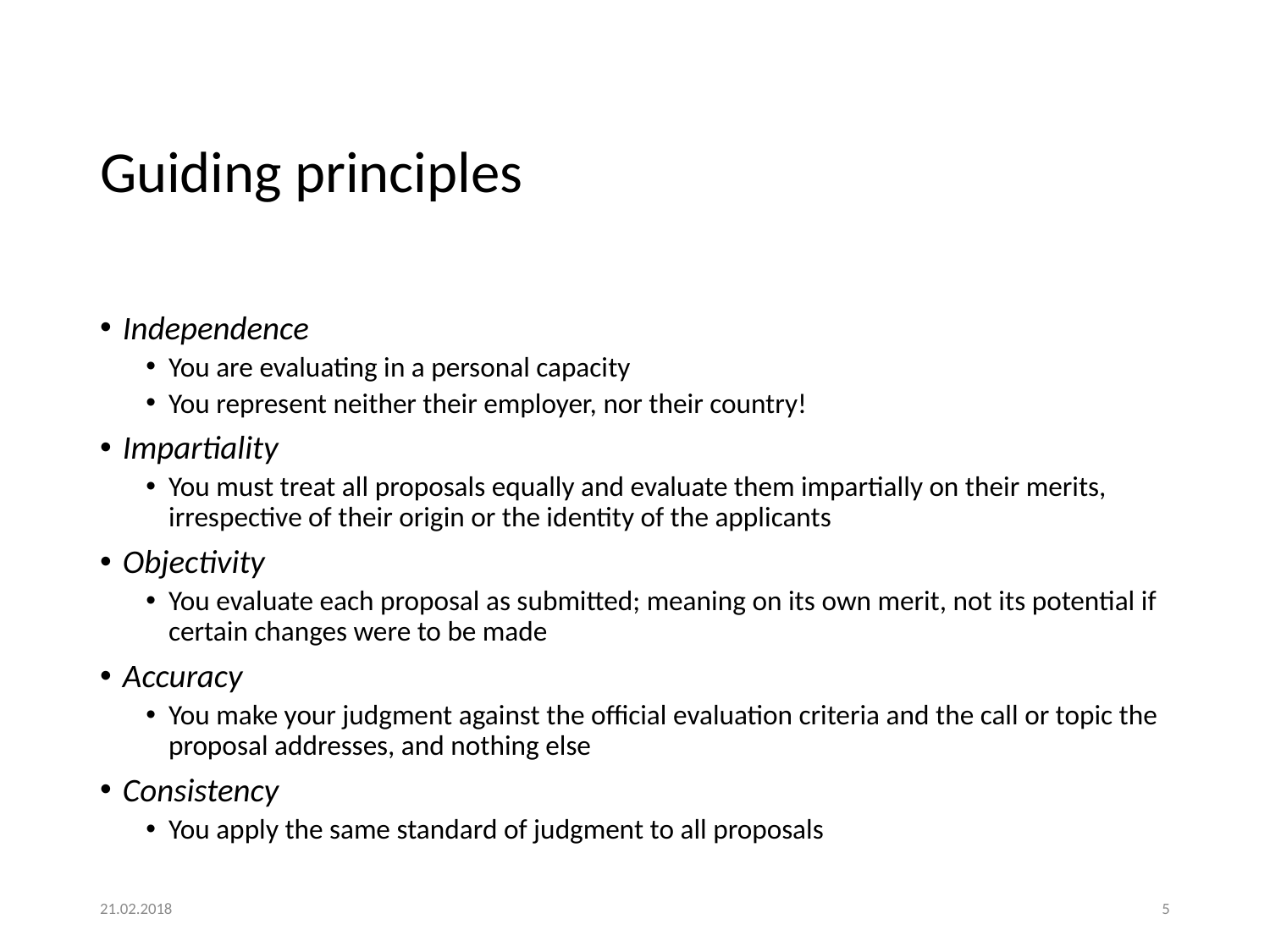

# Guiding principles

Independence
You are evaluating in a personal capacity
You represent neither their employer, nor their country!
Impartiality
You must treat all proposals equally and evaluate them impartially on their merits, irrespective of their origin or the identity of the applicants
Objectivity
You evaluate each proposal as submitted; meaning on its own merit, not its potential if certain changes were to be made
Accuracy
You make your judgment against the official evaluation criteria and the call or topic the proposal addresses, and nothing else
Consistency
You apply the same standard of judgment to all proposals

21.02.2018
5